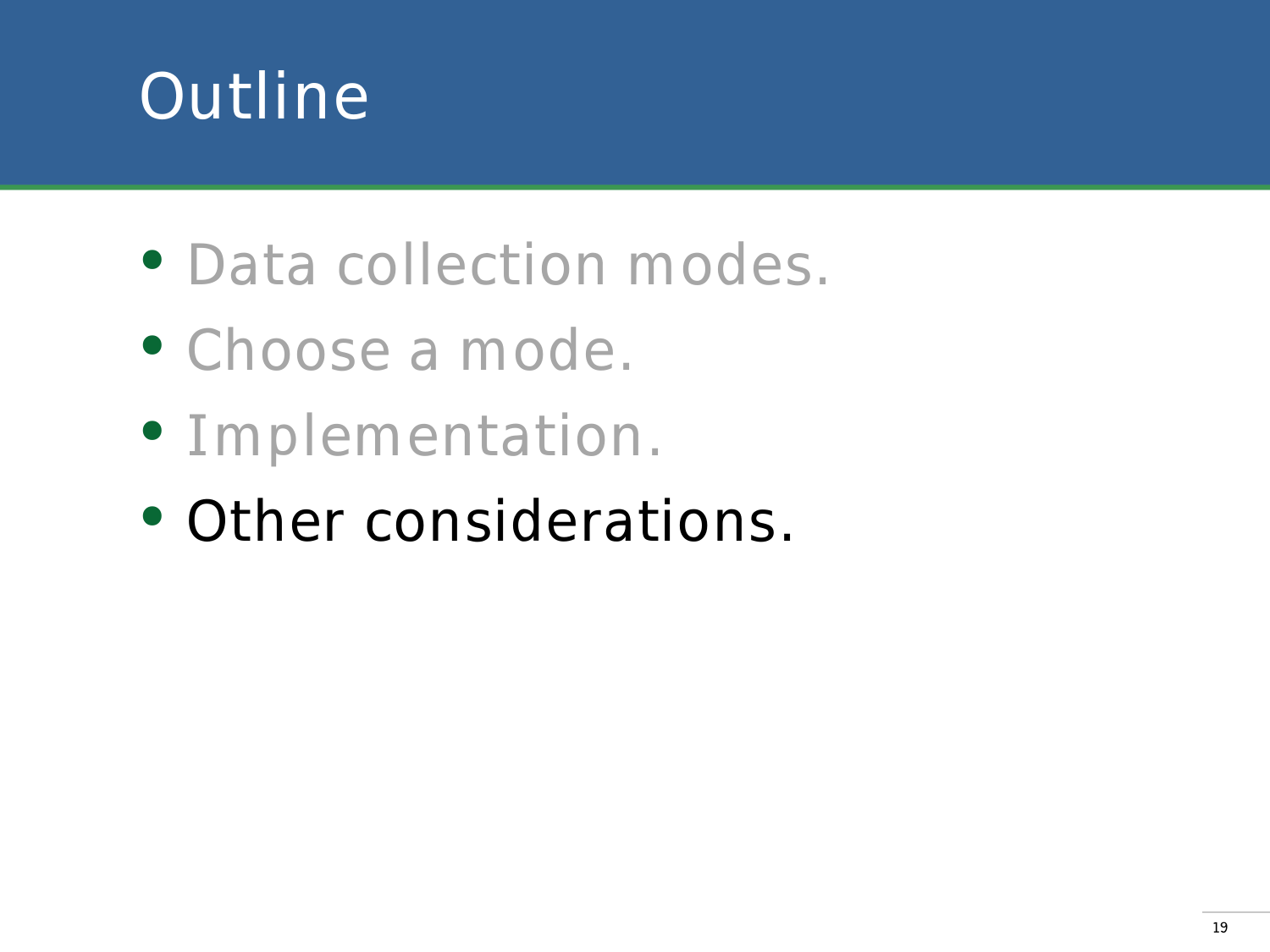

# Outline
Data collection modes.
Choose a mode.
Implementation.
Other considerations.

19